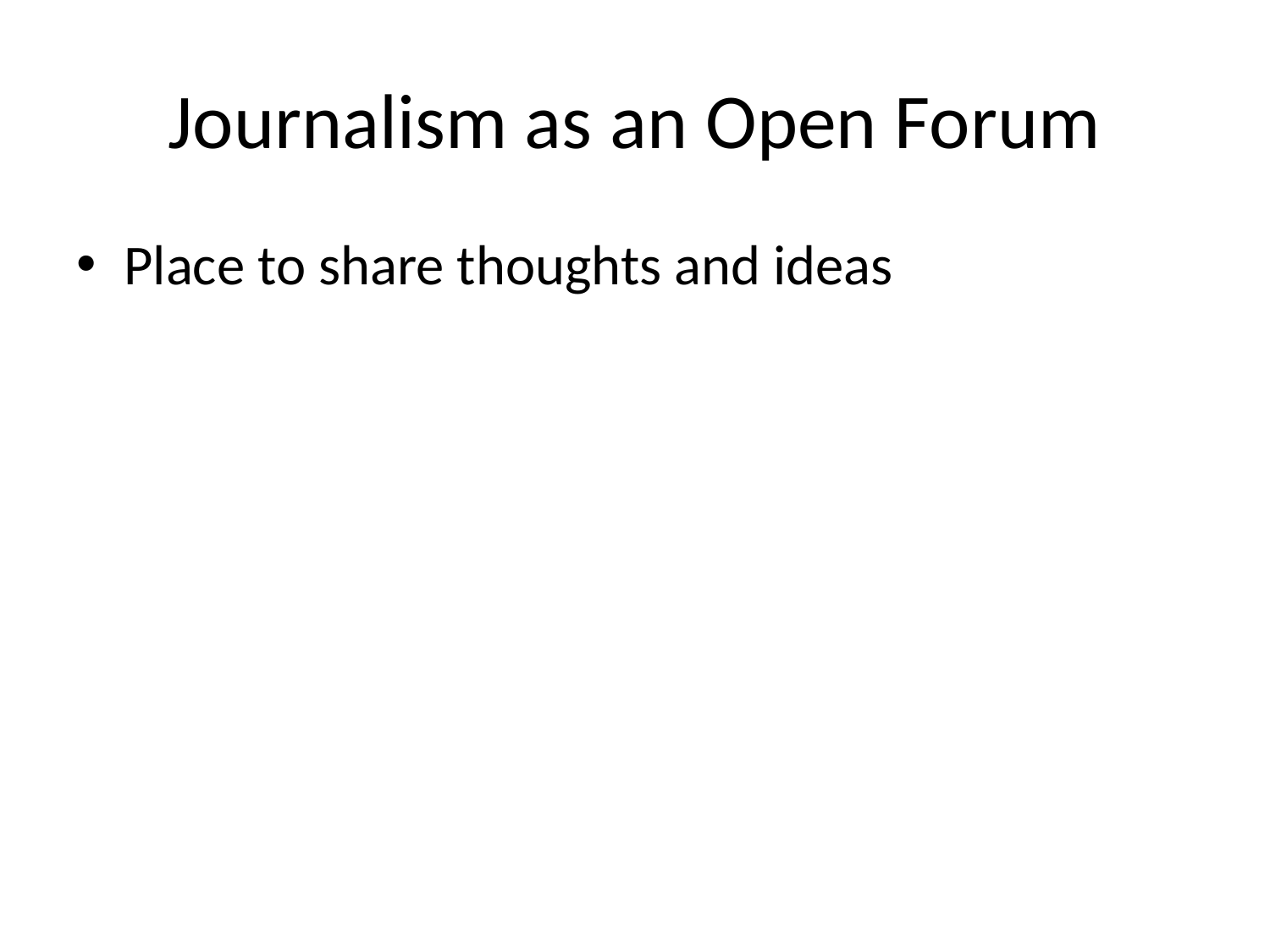

# Journalism as an Open Forum
Place to share thoughts and ideas